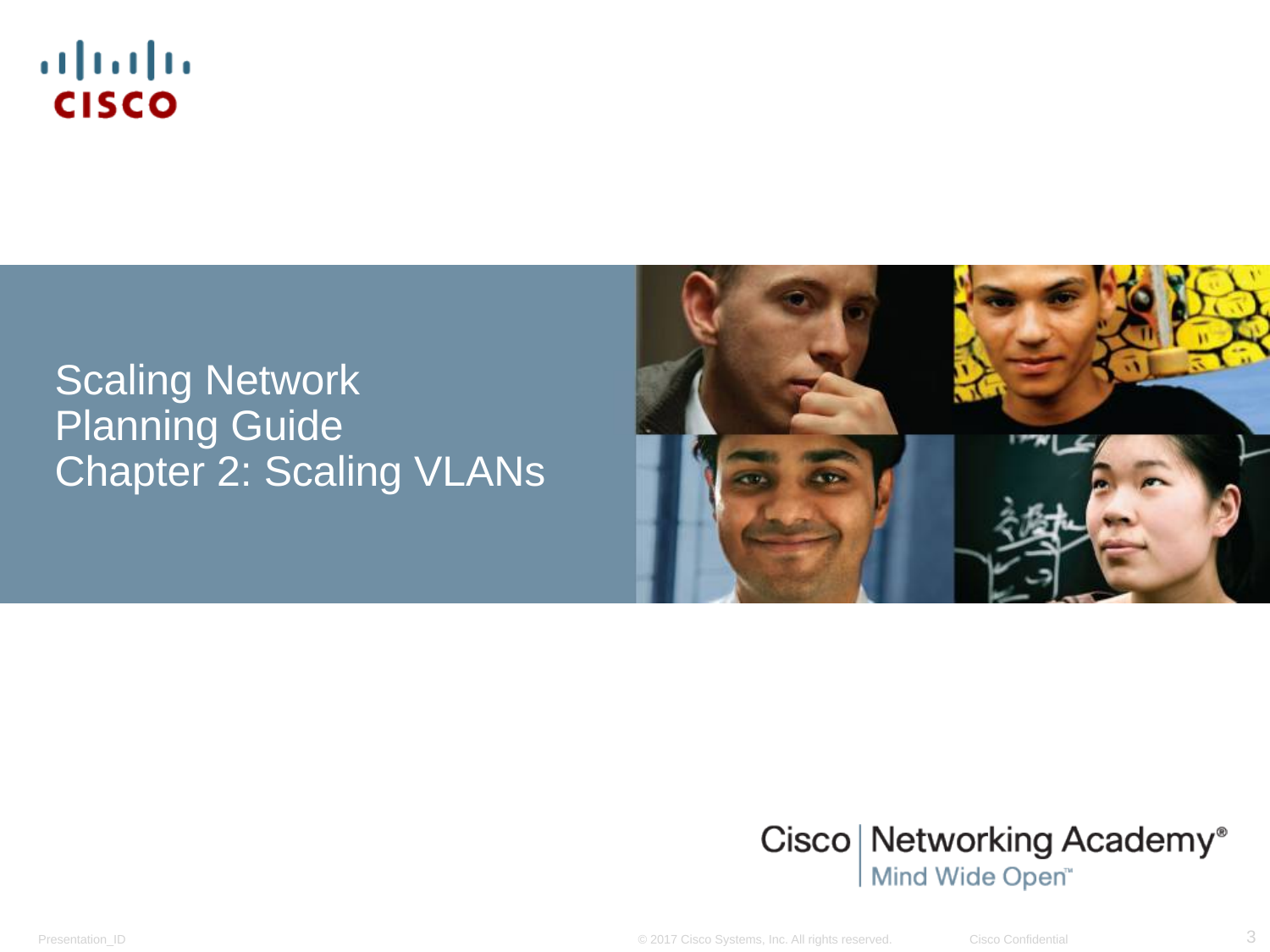

Scaling Network
Planning Guide
Chapter 2: Scaling VLANs